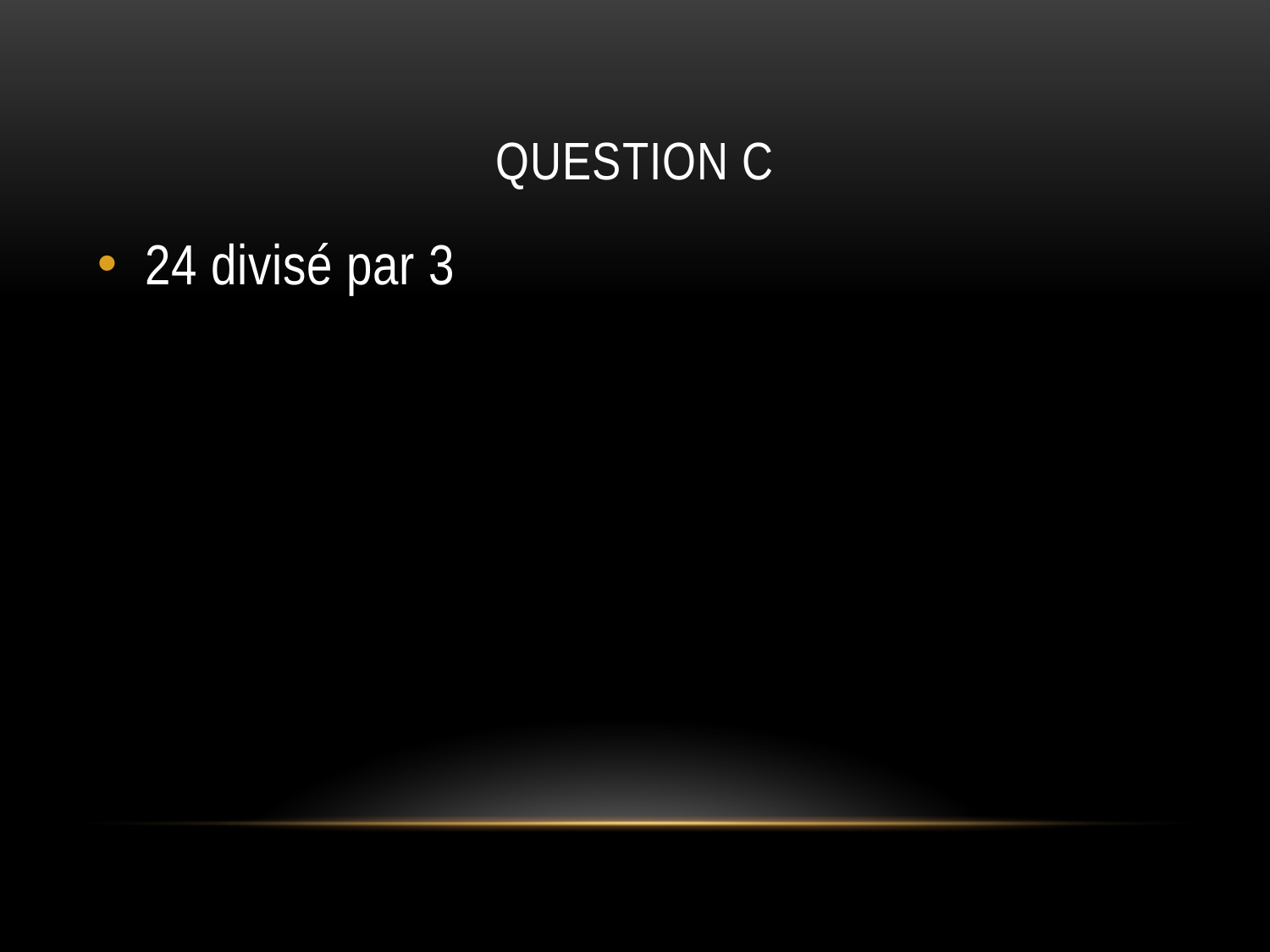

# QUESTION C
24 divisé par 3